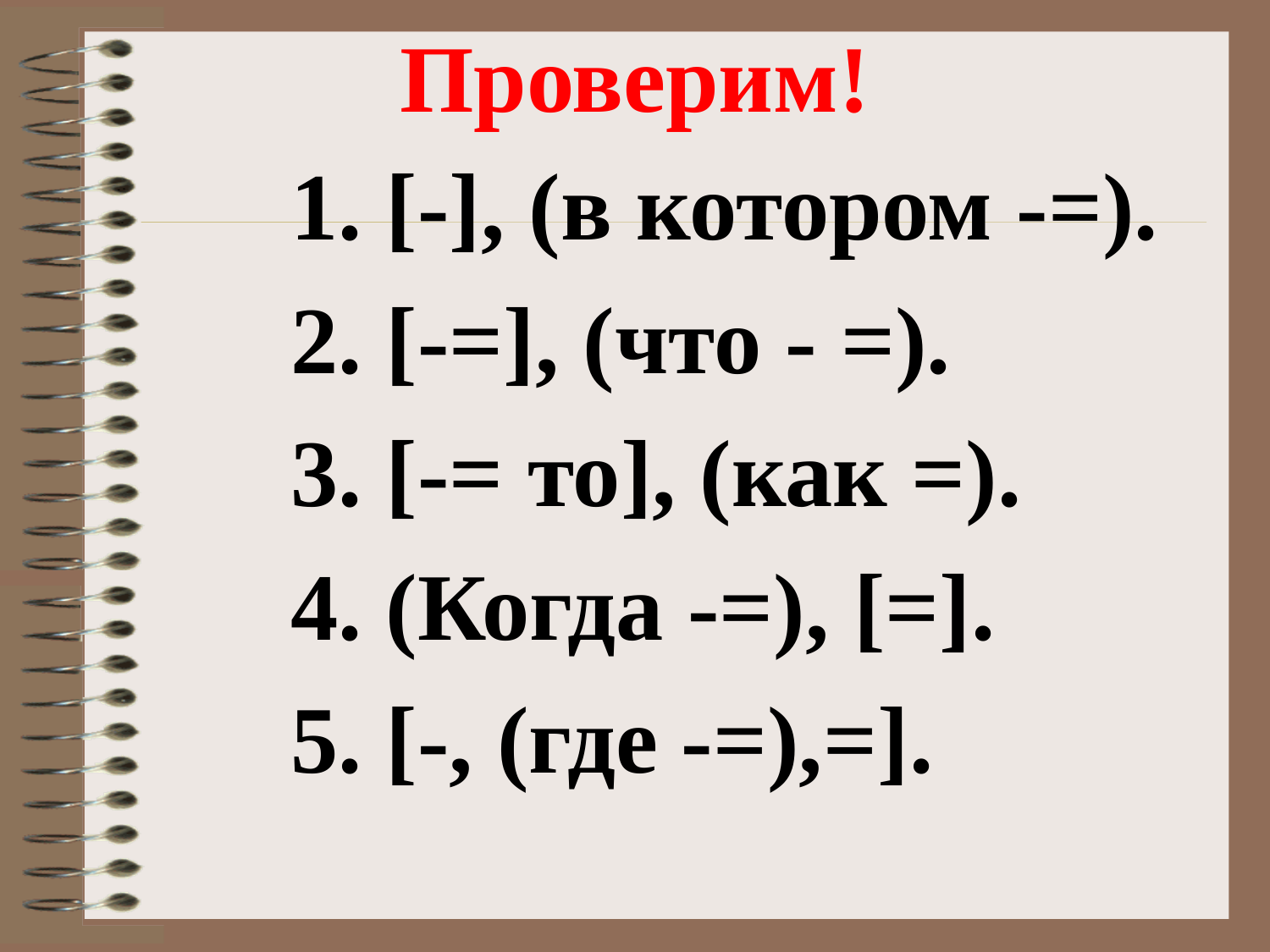

# Проверим!
1. [-], (в котором -=).
2. [-=], (что - =).
3. [-= то], (как =).
4. (Когда -=), [=].
5. [-, (где -=),=].